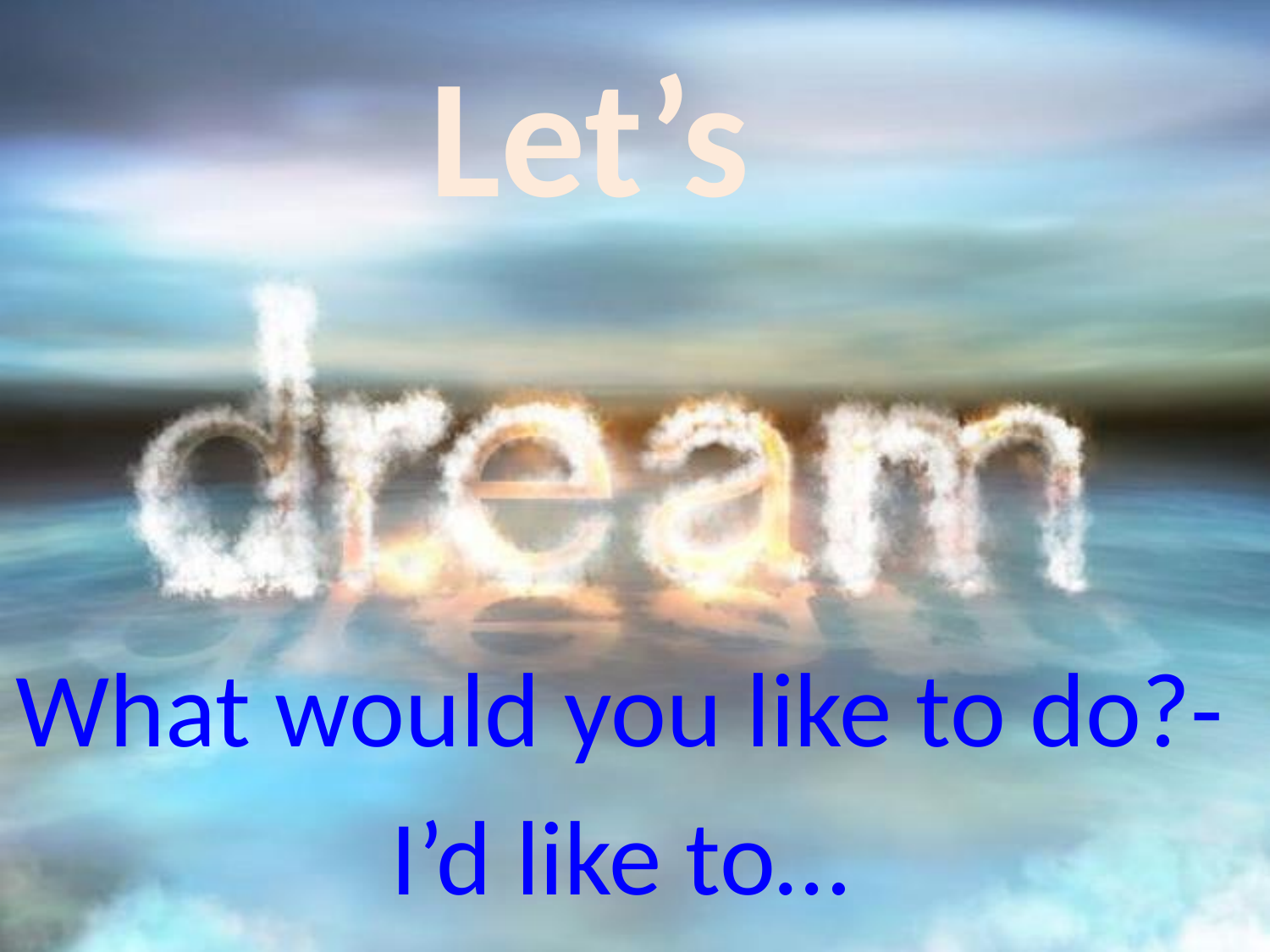

# Let’s
What would you like to do?-
I’d like to…